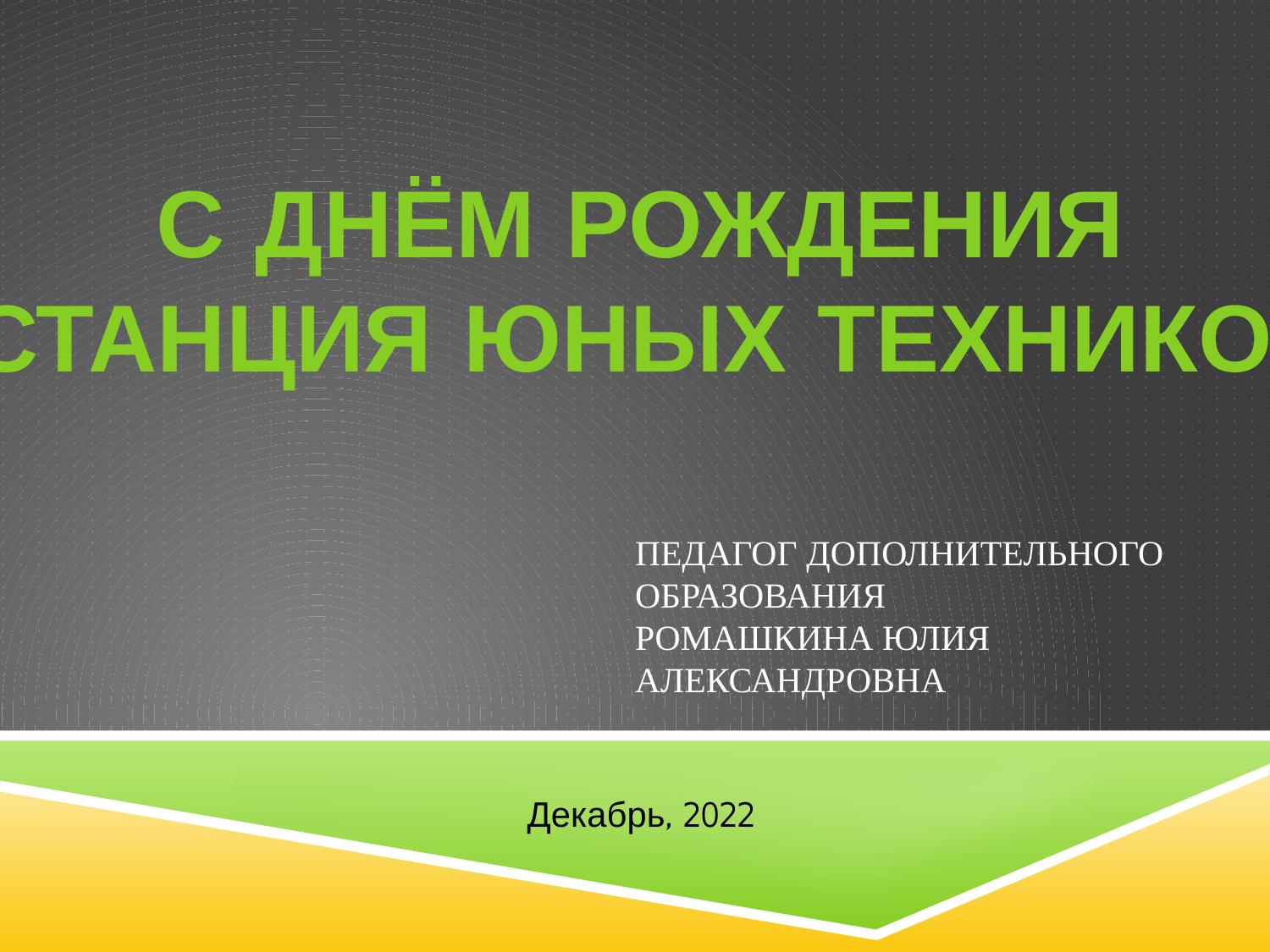

С Днём рождения
Станция Юных Техников
# Педагог дополнительного образования Ромашкина Юлия Александровна
                     Декабрь, 2022